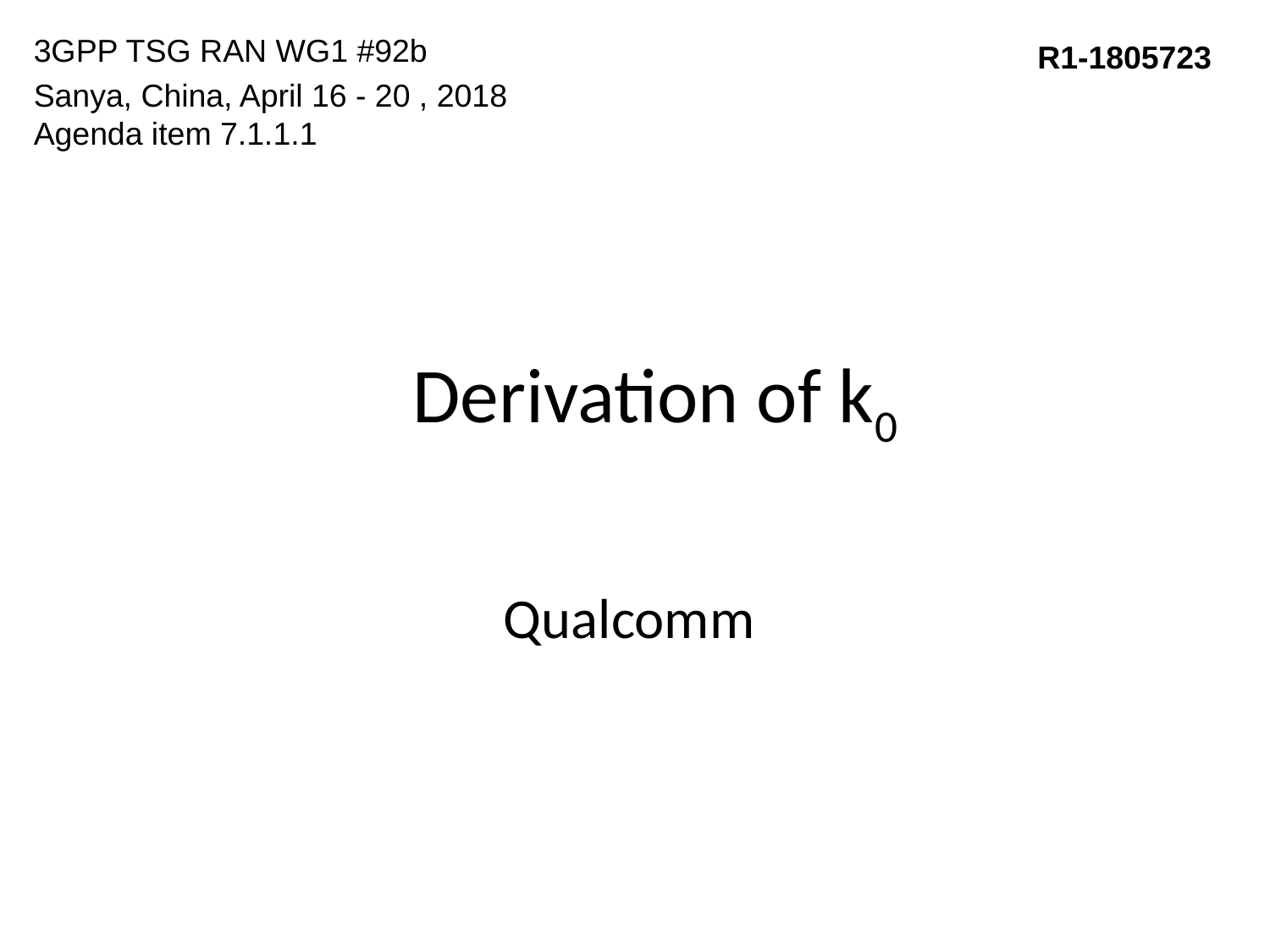

3GPP TSG RAN WG1 #92b
Sanya, China, April 16 - 20 , 2018
Agenda item 7.1.1.1
R1-1805723
# Derivation of k0
Qualcomm